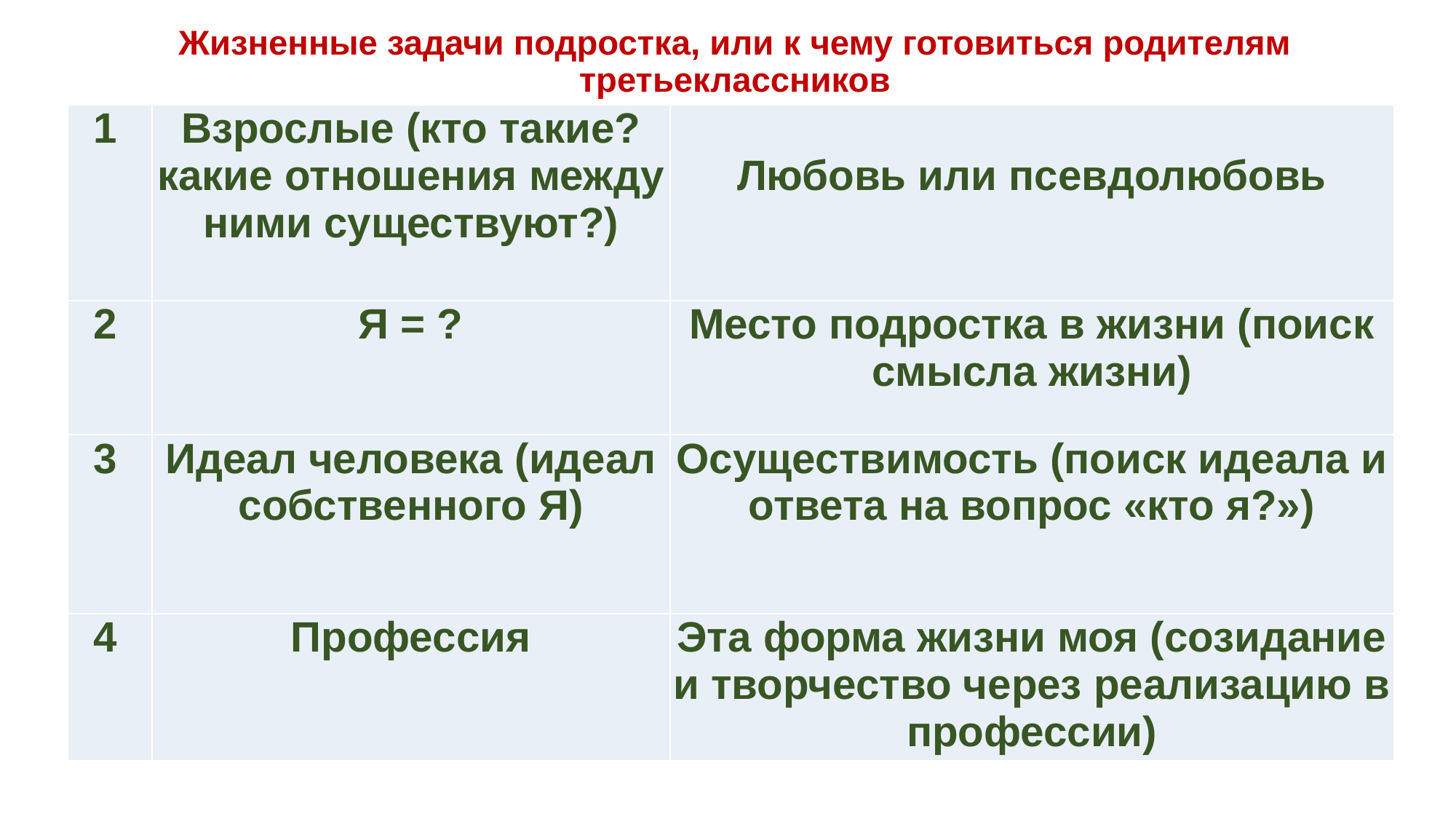

# Жизненные задачи подростка, или к чему готовиться родителям третьеклассников
| 1 | Взрослые (кто такие? какие отношения между ними существуют?) | Любовь или псевдолюбовь |
| --- | --- | --- |
| 2 | Я = ? | Место подростка в жизни (поиск смысла жизни) |
| 3 | Идеал человека (идеал собственного Я) | Осуществимость (поиск идеала и ответа на вопрос «кто я?») |
| 4 | Профессия | Эта форма жизни моя (созидание и творчество через реализацию в профессии) |